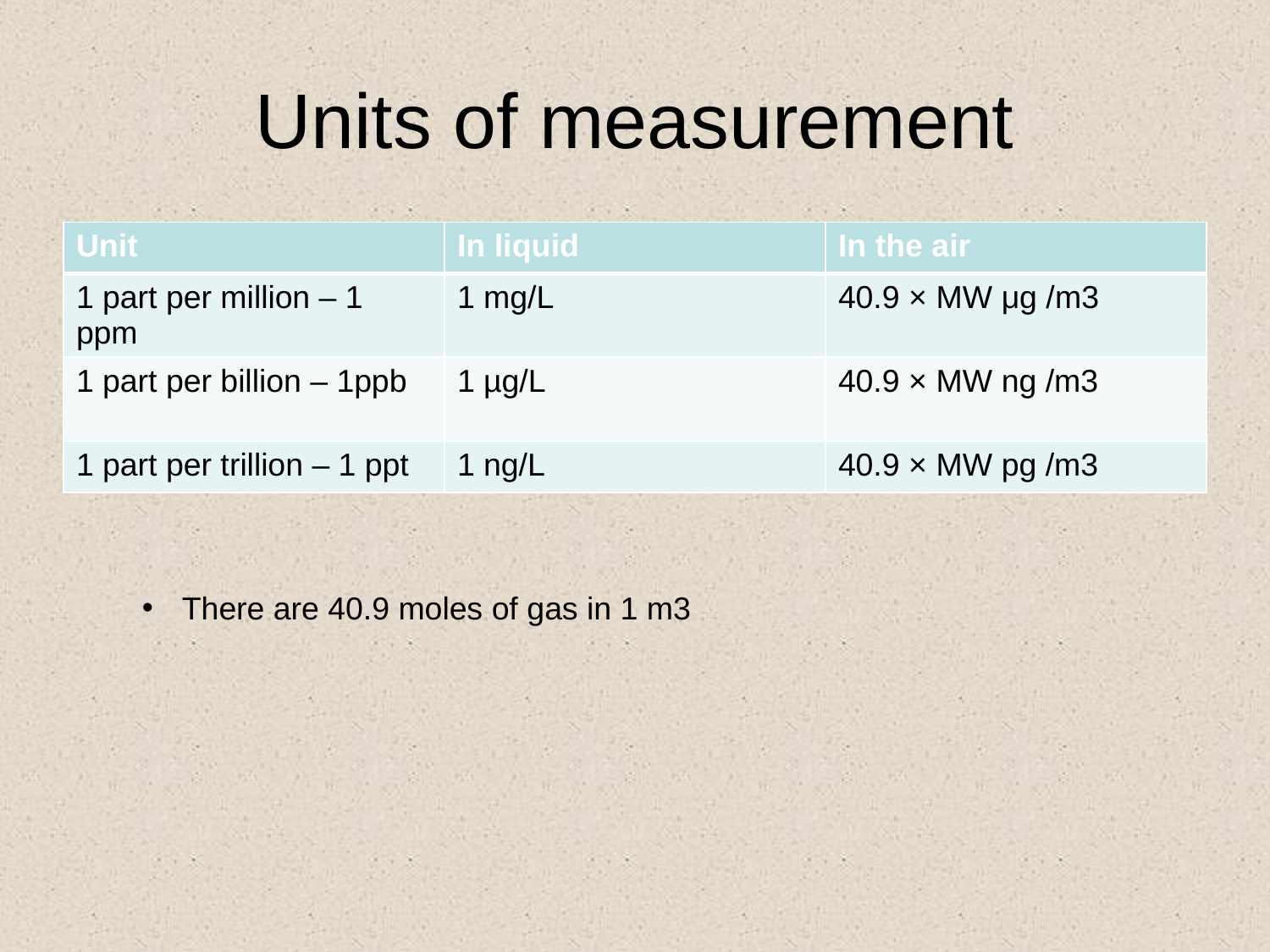

# Units of measurement
| Unit | In liquid | In the air |
| --- | --- | --- |
| 1 part per million – 1 ppm | 1 mg/L | 40.9 × MW μg /m3 |
| 1 part per billion – 1ppb | 1 µg/L | 40.9 × MW ng /m3 |
| 1 part per trillion – 1 ppt | 1 ng/L | 40.9 × MW pg /m3 |
There are 40.9 moles of gas in 1 m3